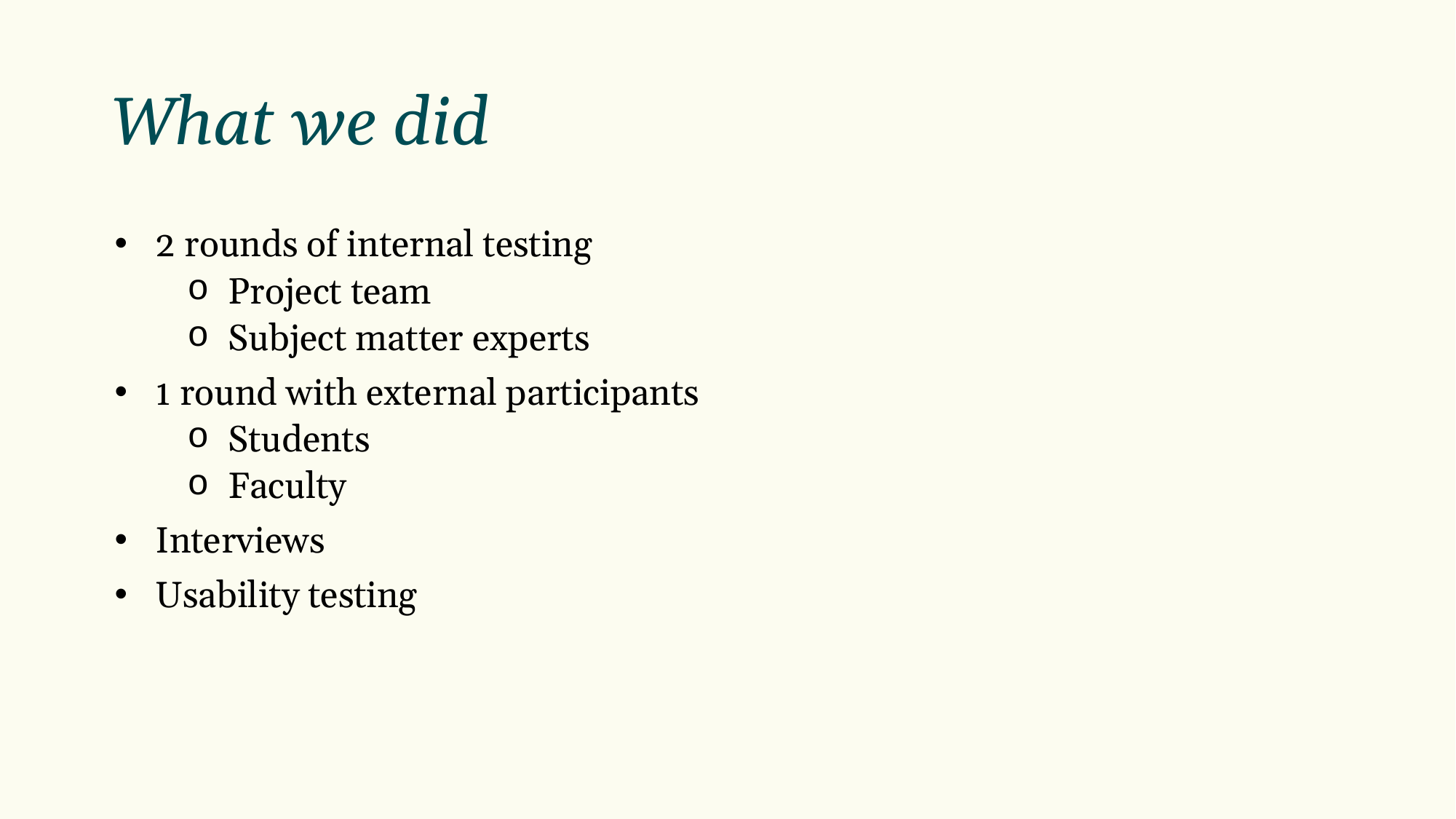

# What we did
2 rounds of internal testing
Project team
Subject matter experts
1 round with external participants
Students
Faculty
Interviews
Usability testing